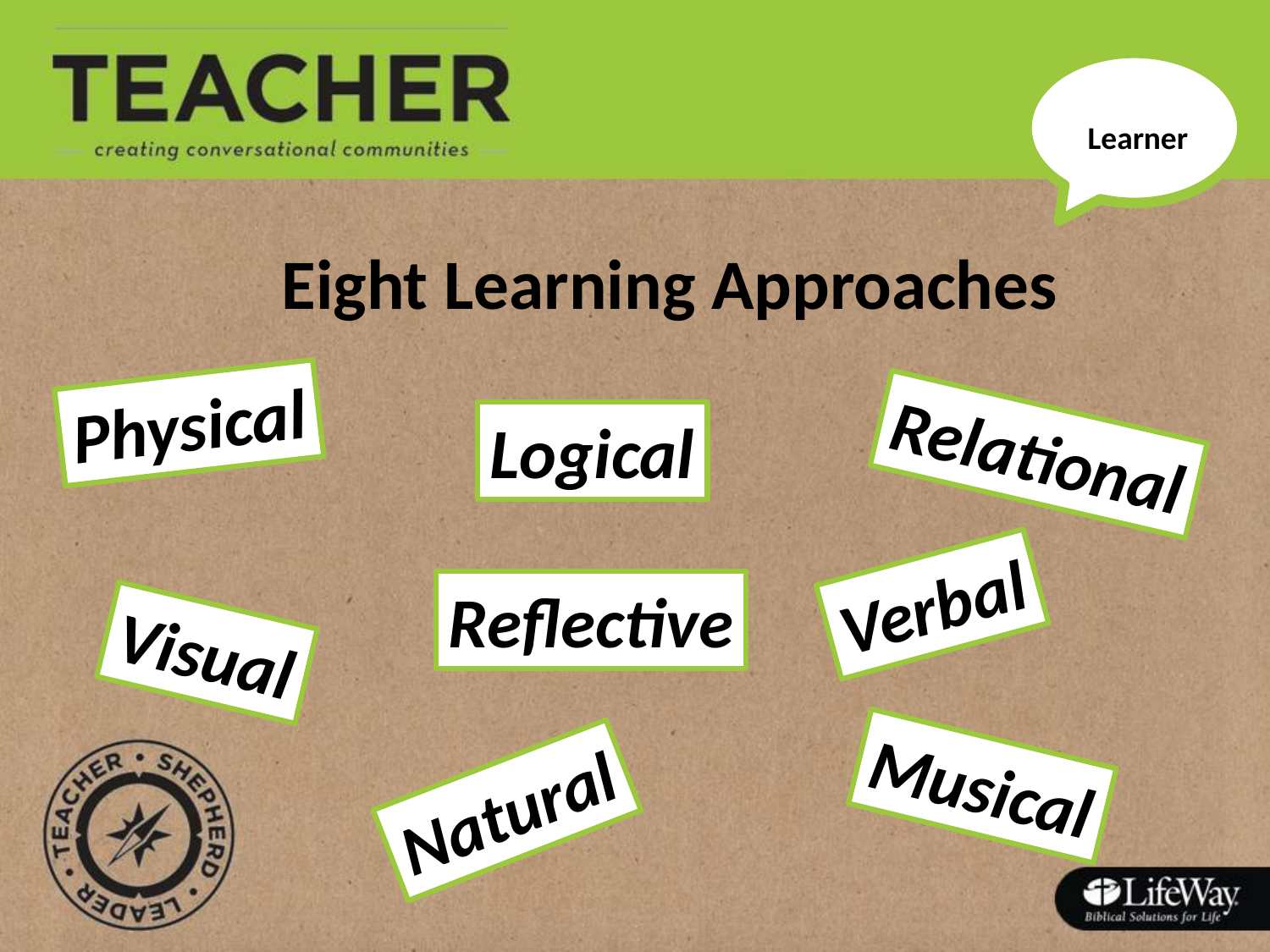

Learner
Eight Learning Approaches
Physical
Logical
Relational
Verbal
Reflective
Visual
Musical
Natural